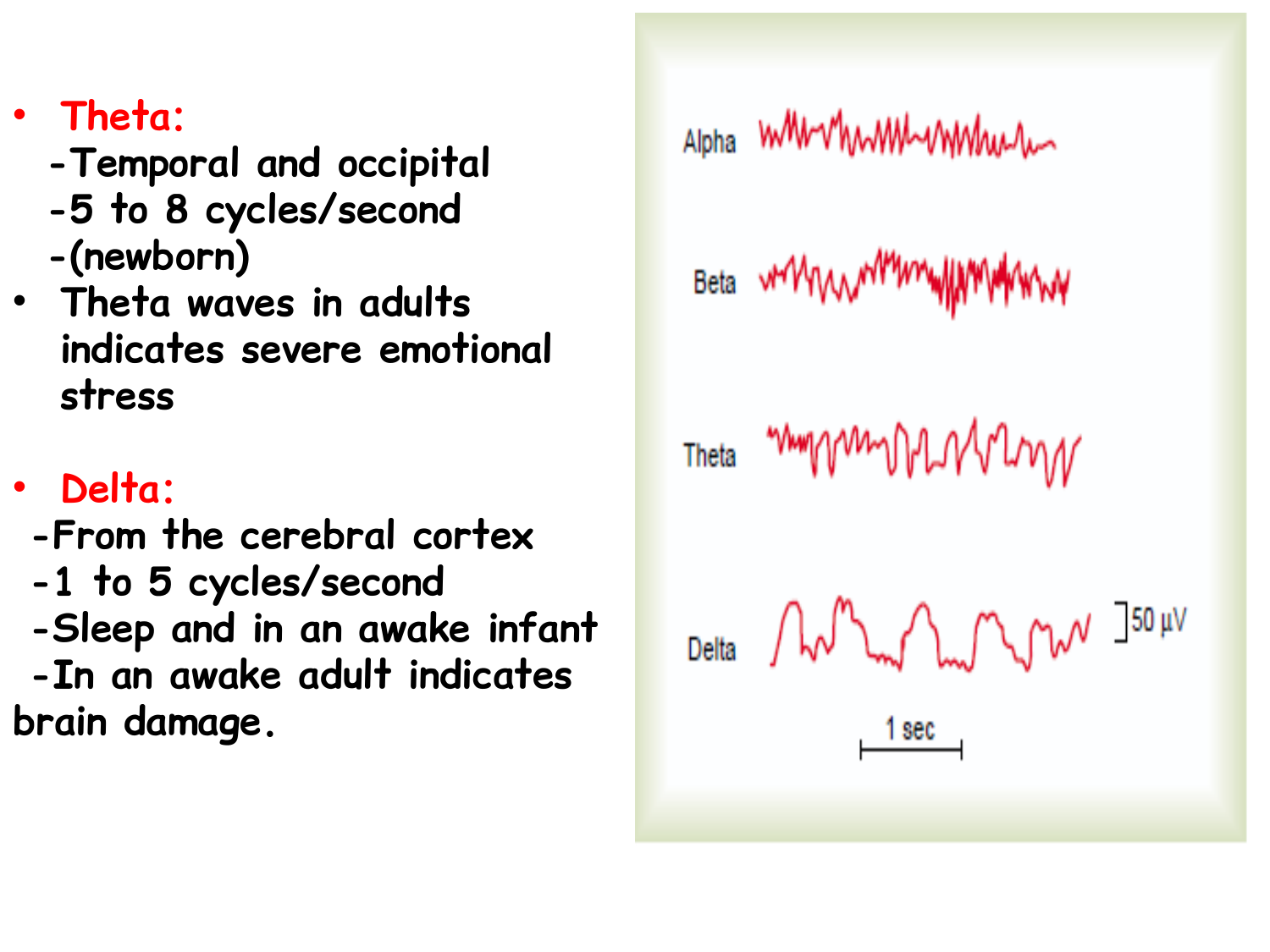

Theta:
  -Temporal and occipital
  -5 to 8 cycles/second
  -(newborn)
Theta waves in adults indicates severe emotional stress

Delta:
 -From the cerebral cortex
 -1 to 5 cycles/second
 -Sleep and in an awake infant
 -In an awake adult indicates brain damage.